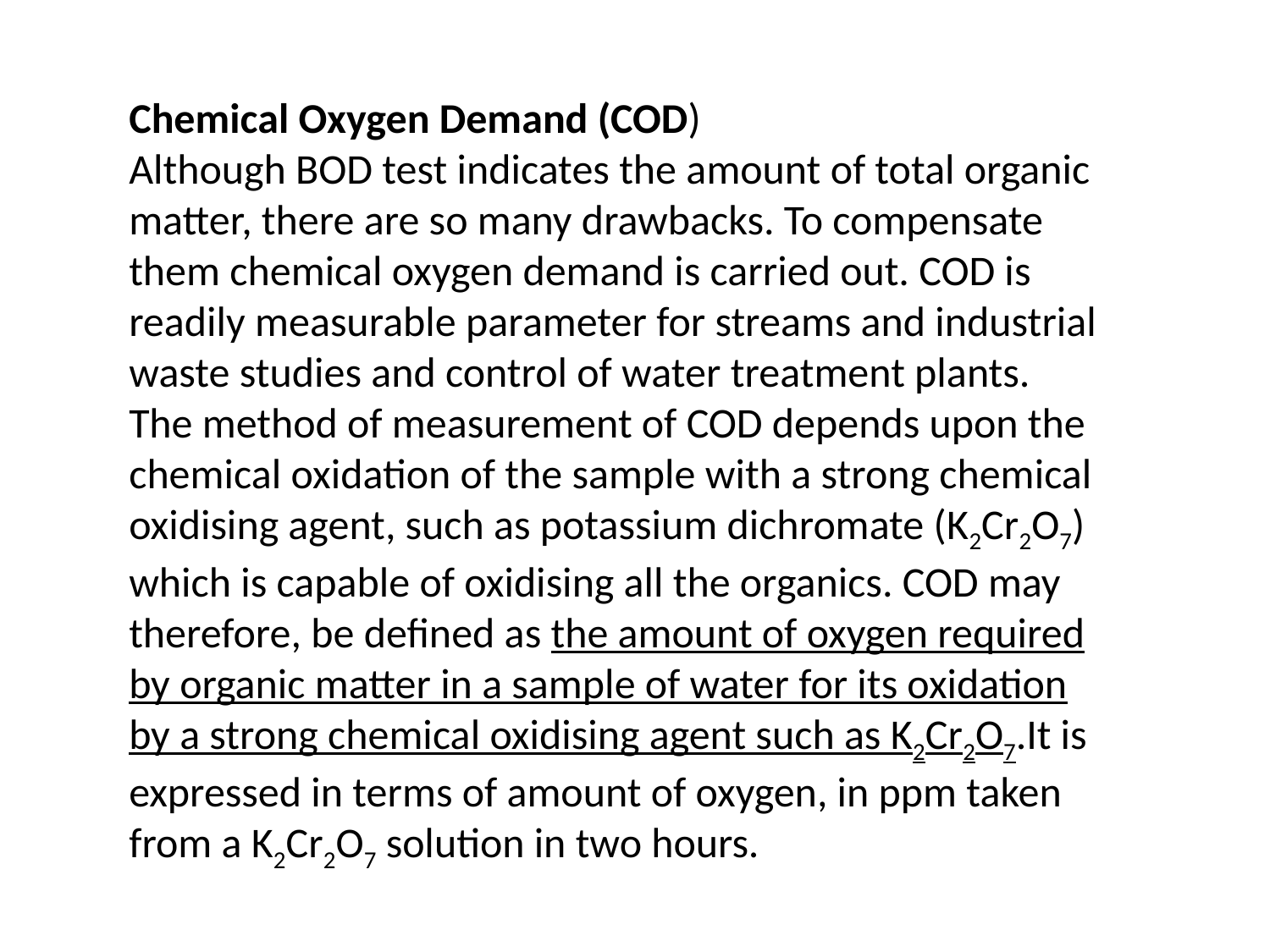

Chemical Oxygen Demand (COD)
Although BOD test indicates the amount of total organic matter, there are so many drawbacks. To compensate them chemical oxygen demand is carried out. COD is readily measurable parameter for streams and industrial waste studies and control of water treatment plants. The method of measurement of COD depends upon the chemical oxidation of the sample with a strong chemical oxidising agent, such as potassium dichromate (K2Cr2O7) which is capable of oxidising all the organics. COD may therefore, be defined as the amount of oxygen required by organic matter in a sample of water for its oxidation by a strong chemical oxidising agent such as K2Cr2O7.It is expressed in terms of amount of oxygen, in ppm taken from a K2Cr2O7 solution in two hours.